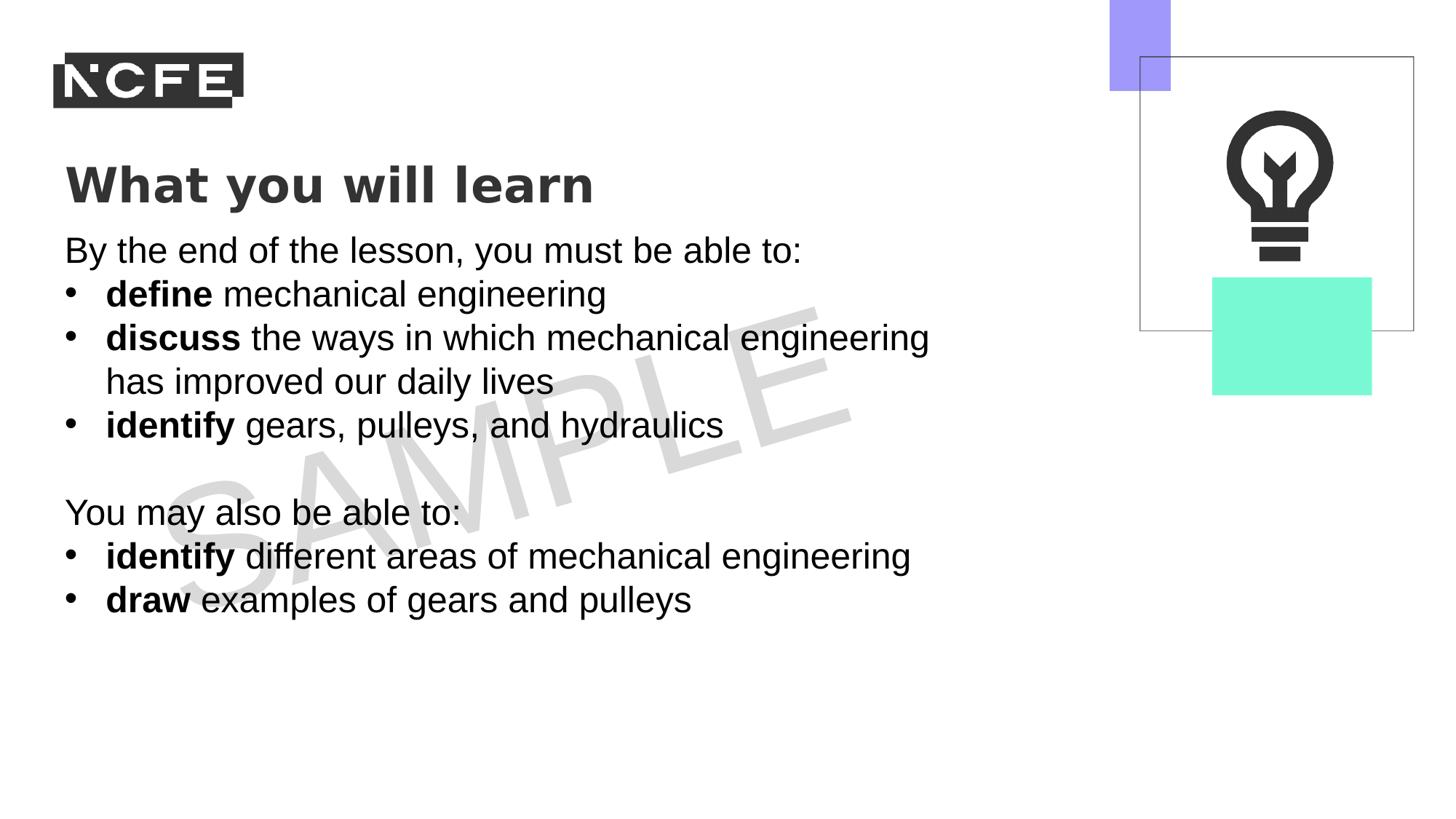

By the end of the lesson, you must be able to:
define mechanical engineering
discuss the ways in which mechanical engineering has improved our daily lives
identify gears, pulleys, and hydraulics

You may also be able to:
identify different areas of mechanical engineering
draw examples of gears and pulleys